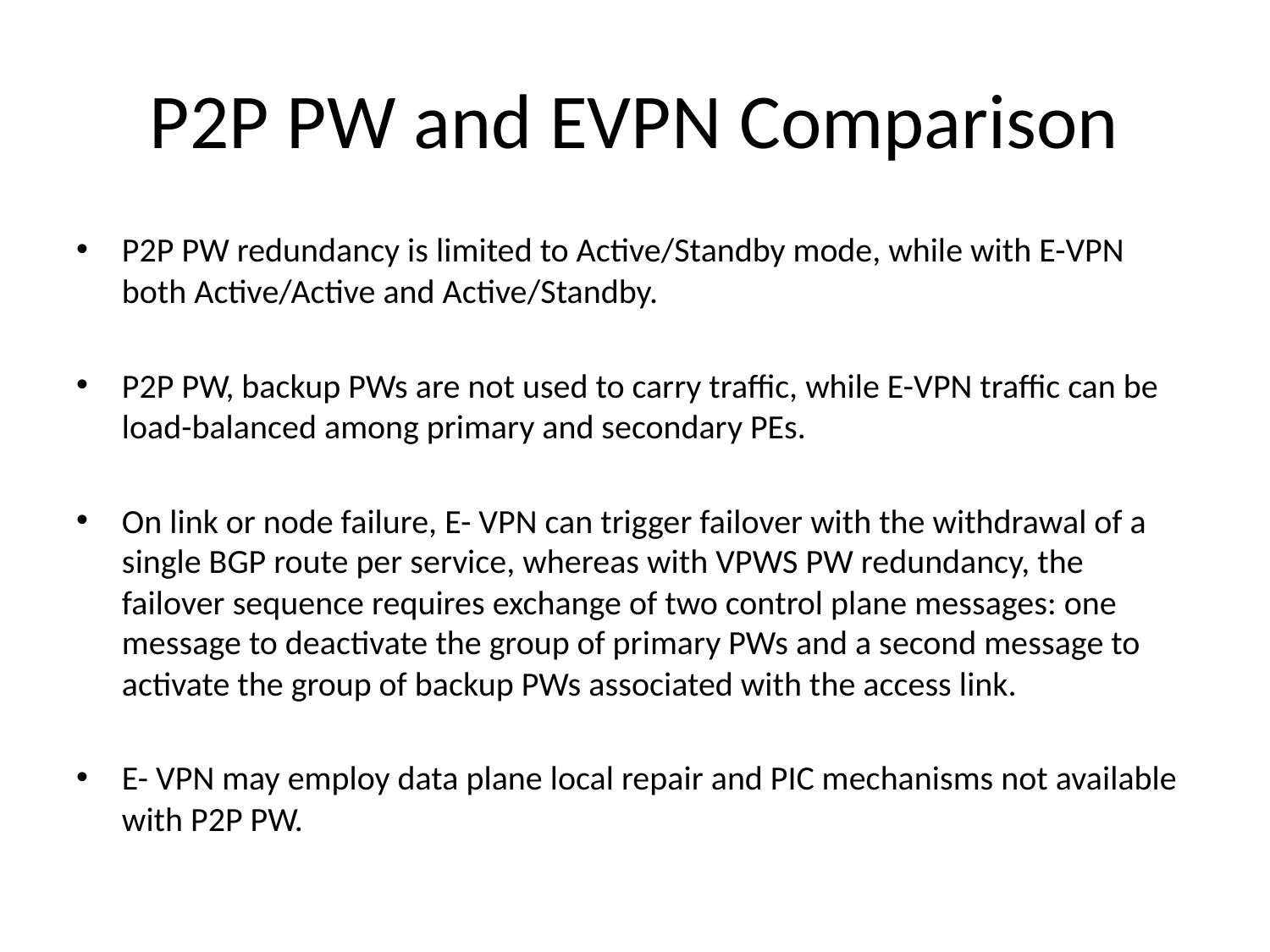

# P2P PW and EVPN Comparison
P2P PW redundancy is limited to Active/Standby mode, while with E-VPN both Active/Active and Active/Standby.

P2P PW, backup PWs are not used to carry traffic, while E-VPN traffic can be load-balanced among primary and secondary PEs.

On link or node failure, E- VPN can trigger failover with the withdrawal of a single BGP route per service, whereas with VPWS PW redundancy, the failover sequence requires exchange of two control plane messages: one message to deactivate the group of primary PWs and a second message to activate the group of backup PWs associated with the access link.

E- VPN may employ data plane local repair and PIC mechanisms not available with P2P PW.